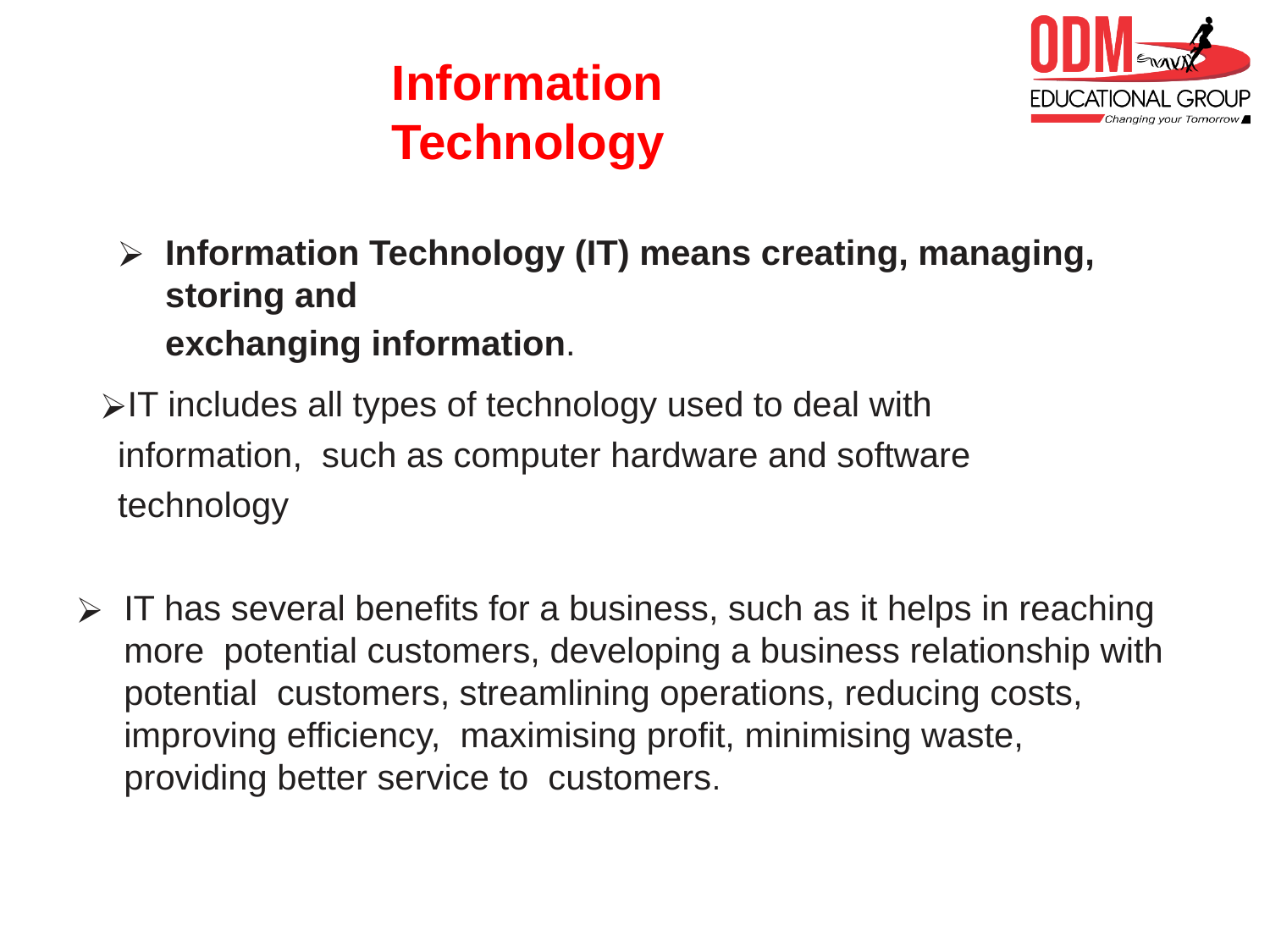

# Information Technology
Information Technology (IT) means creating, managing, storing and
exchanging information.
IT includes all types of technology used to deal with information,  such as computer hardware and software technology

IT has several benefits for a business, such as it helps in reaching more  potential customers, developing a business relationship with potential  customers, streamlining operations, reducing costs, improving efficiency,  maximising profit, minimising waste, providing better service to  customers.